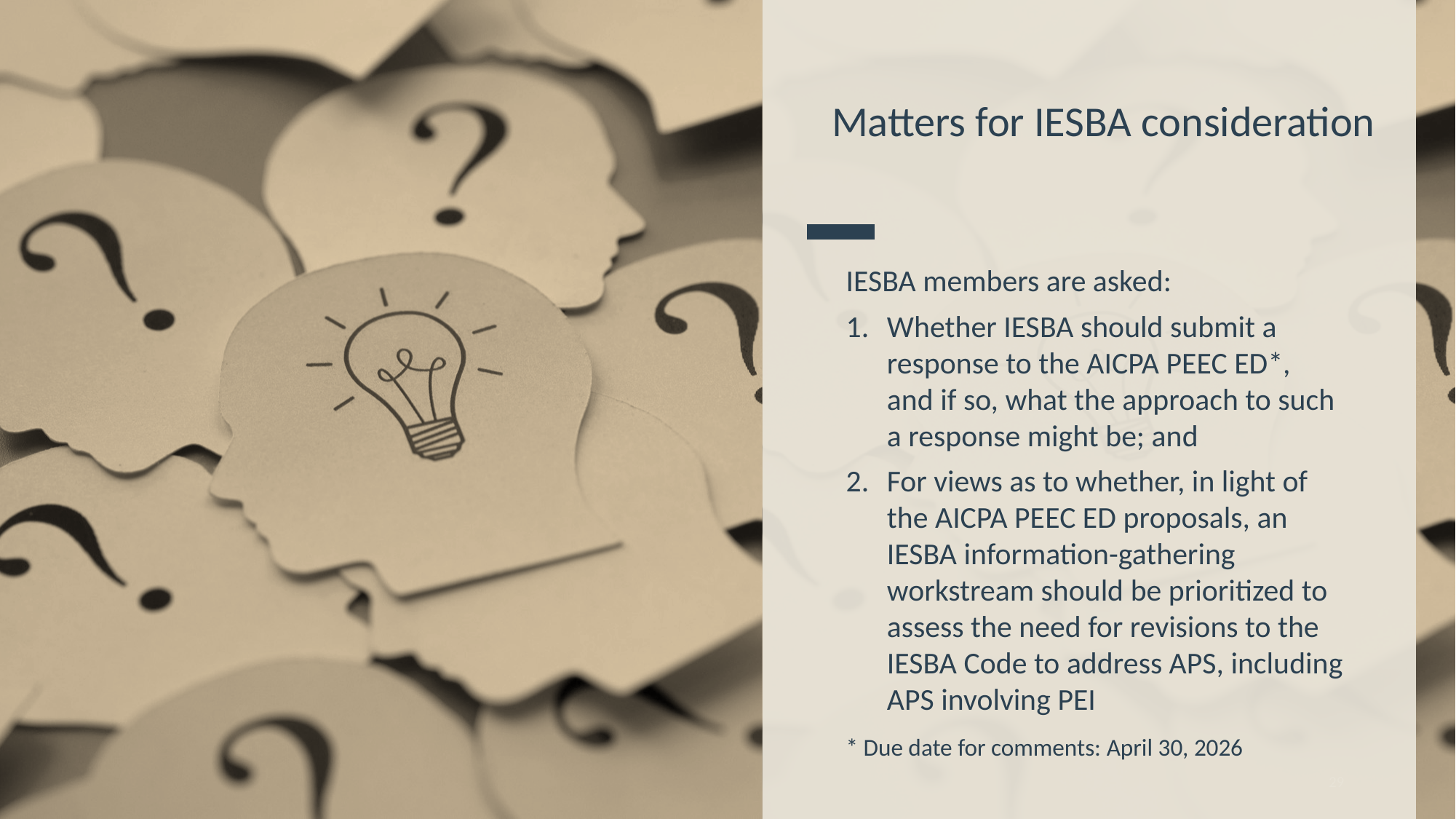

# Matters for IESBA consideration
IESBA members are asked:
1.	Whether IESBA should submit a response to the AICPA PEEC ED*, and if so, what the approach to such a response might be; and
2.	For views as to whether, in light of the AICPA PEEC ED proposals, an IESBA information-gathering workstream should be prioritized to assess the need for revisions to the IESBA Code to address APS, including APS involving PEI
* Due date for comments: April 30, 2026
29